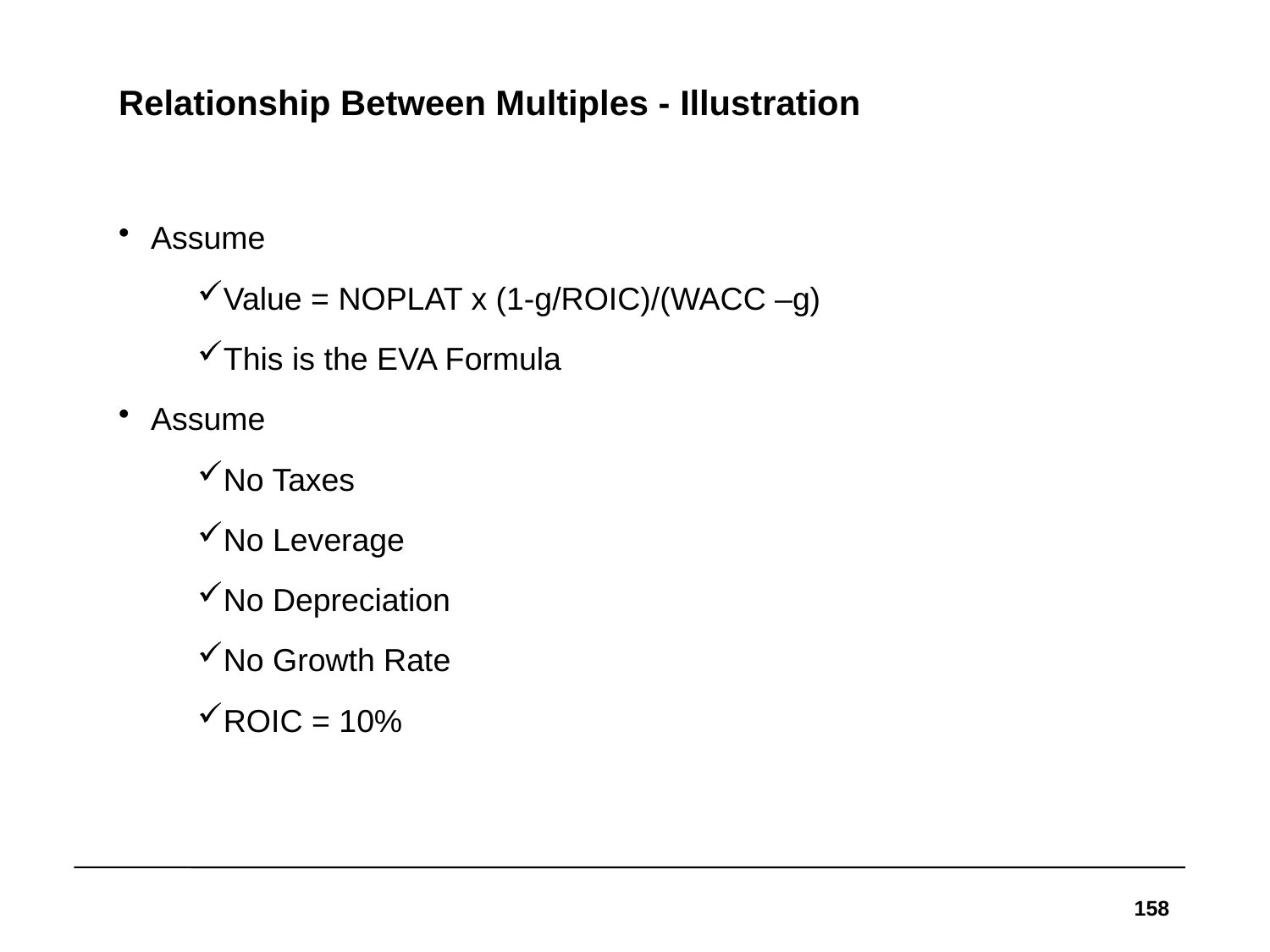

# Relationship Between Multiples - Illustration
Assume
Value = NOPLAT x (1-g/ROIC)/(WACC –g)
This is the EVA Formula
Assume
No Taxes
No Leverage
No Depreciation
No Growth Rate
ROIC = 10%